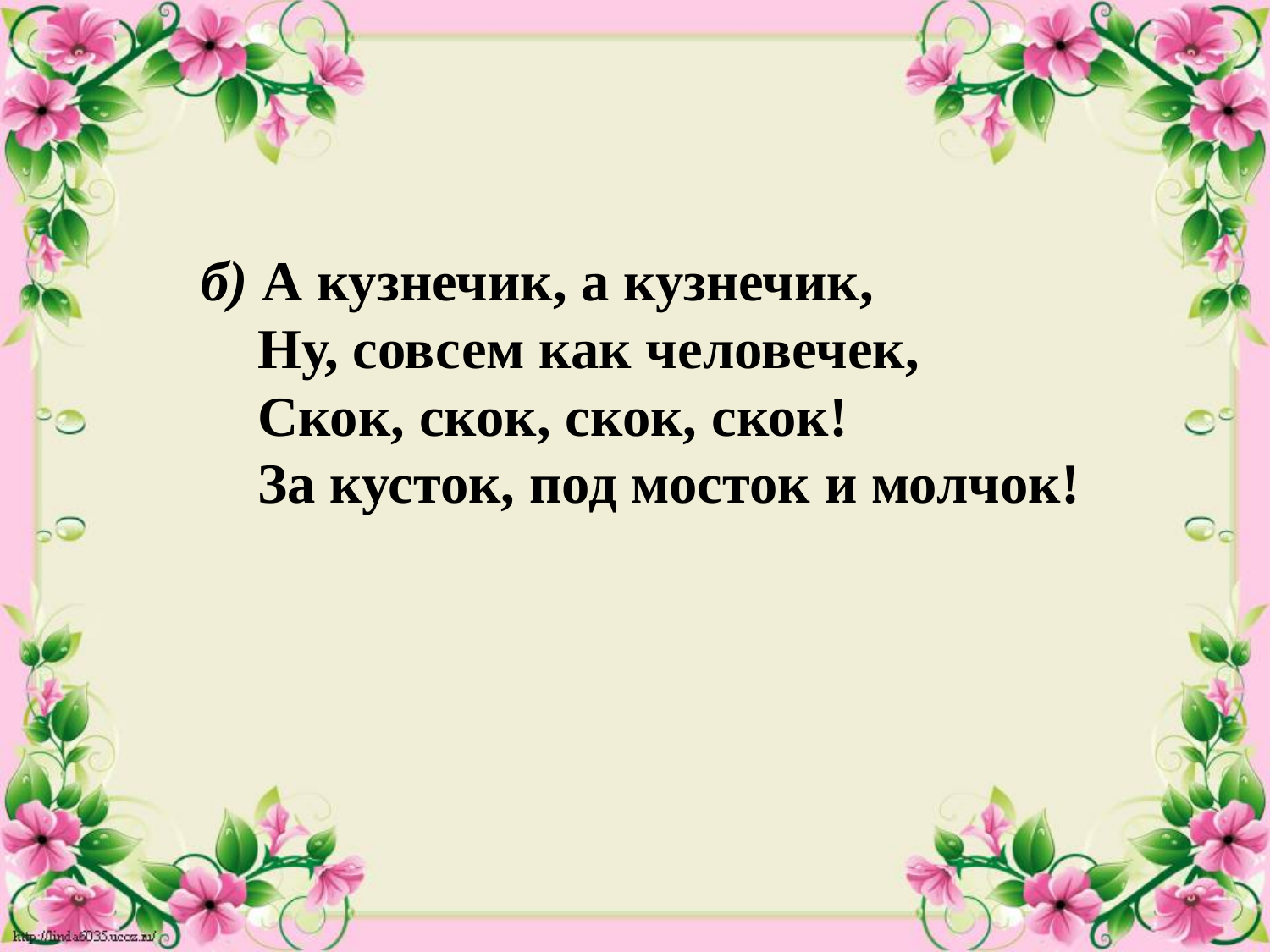

б) А кузнечик, а кузнечик,
    Ну, совсем как человечек,
    Скок, скок, скок, скок!
    За кусток, под мосток и молчок!